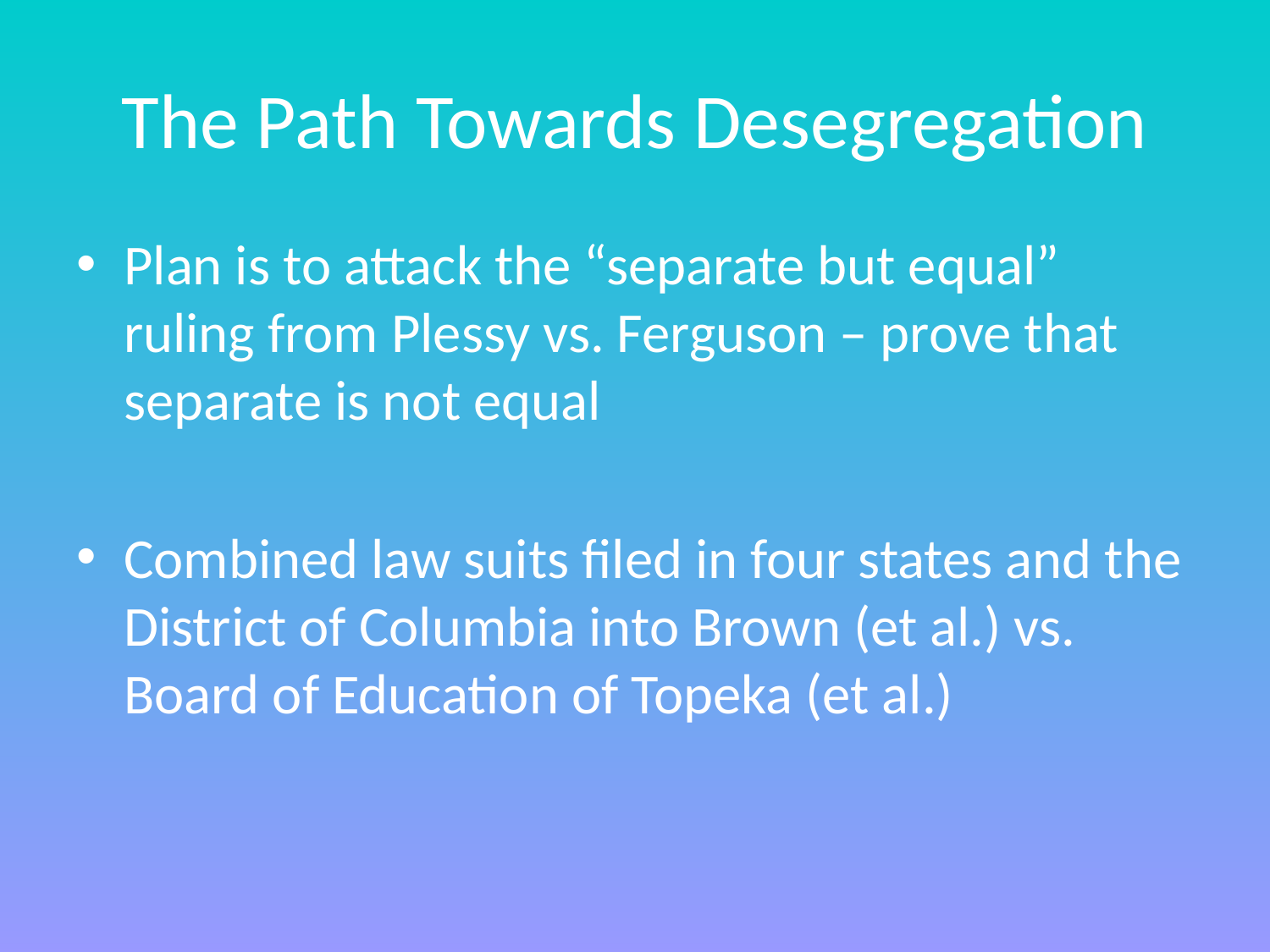

# The Path Towards Desegregation
Plan is to attack the “separate but equal” ruling from Plessy vs. Ferguson – prove that separate is not equal

Combined law suits filed in four states and the District of Columbia into Brown (et al.) vs. Board of Education of Topeka (et al.)